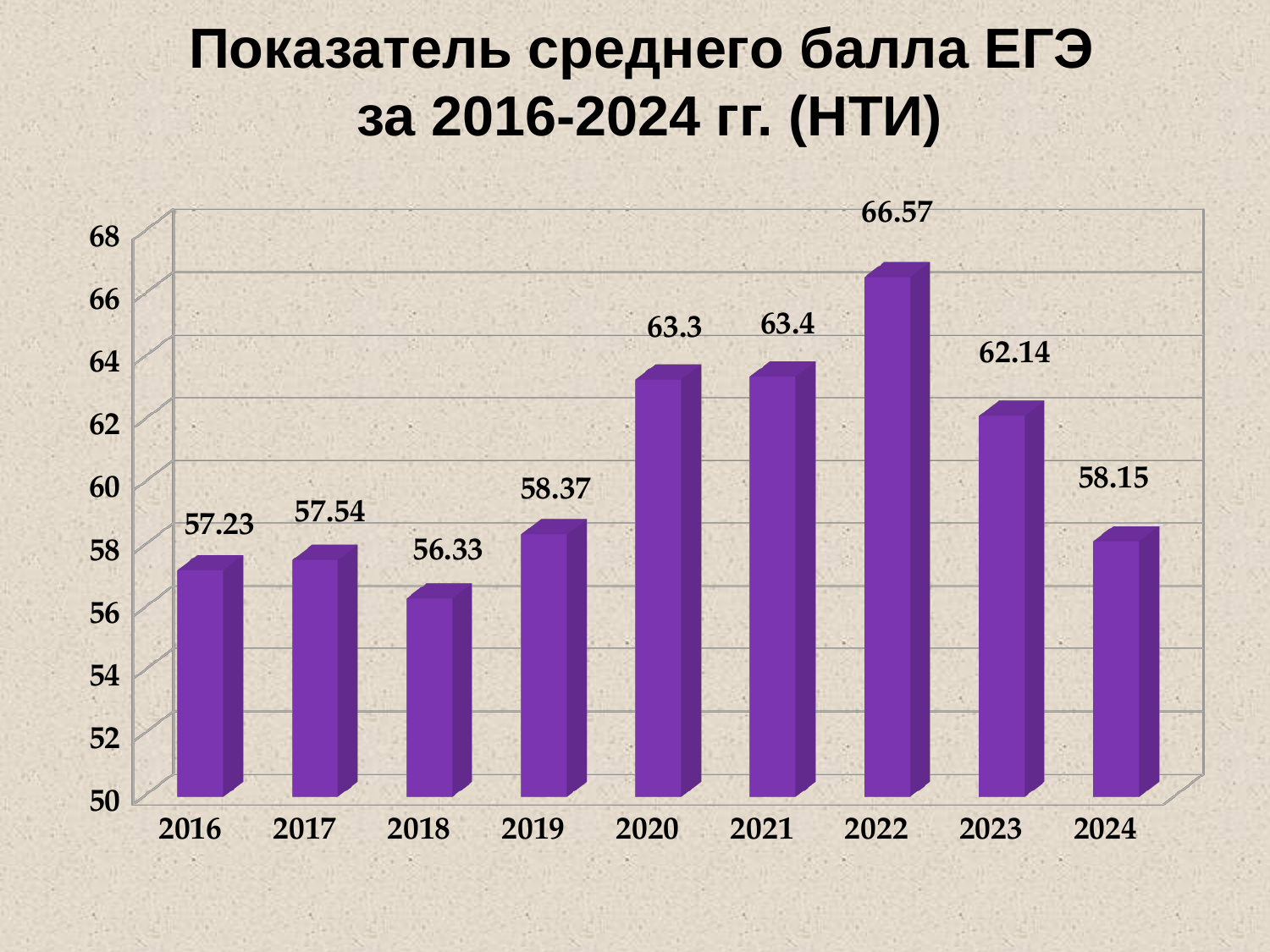

Показатель среднего балла ЕГЭ
за 2016-2024 гг. (НТИ)

[unsupported chart]